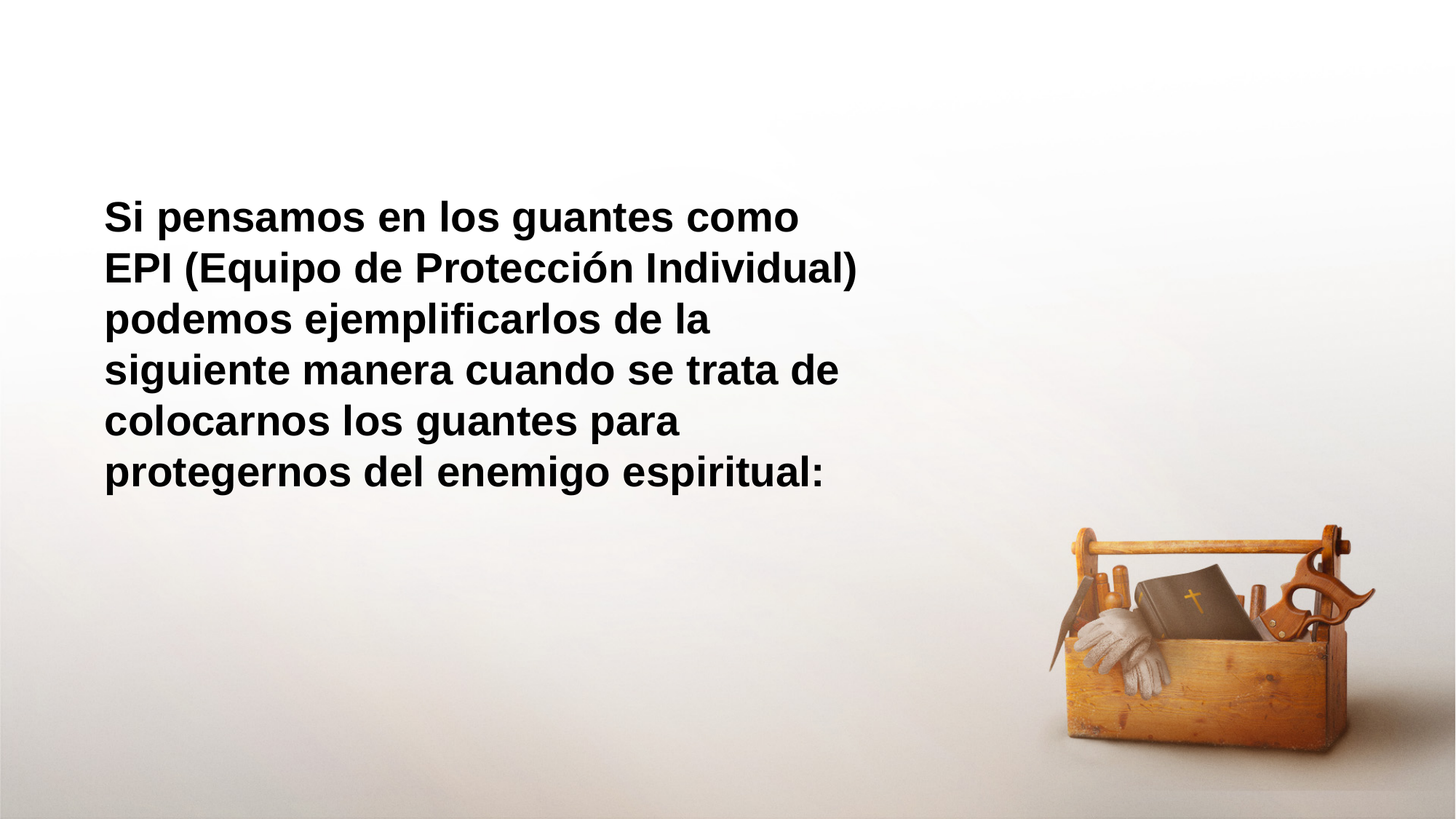

Si pensamos en los guantes como EPI (Equipo de Protección Individual) podemos ejemplificarlos de la siguiente manera cuando se trata de colocarnos los guantes para protegernos del enemigo espiritual: